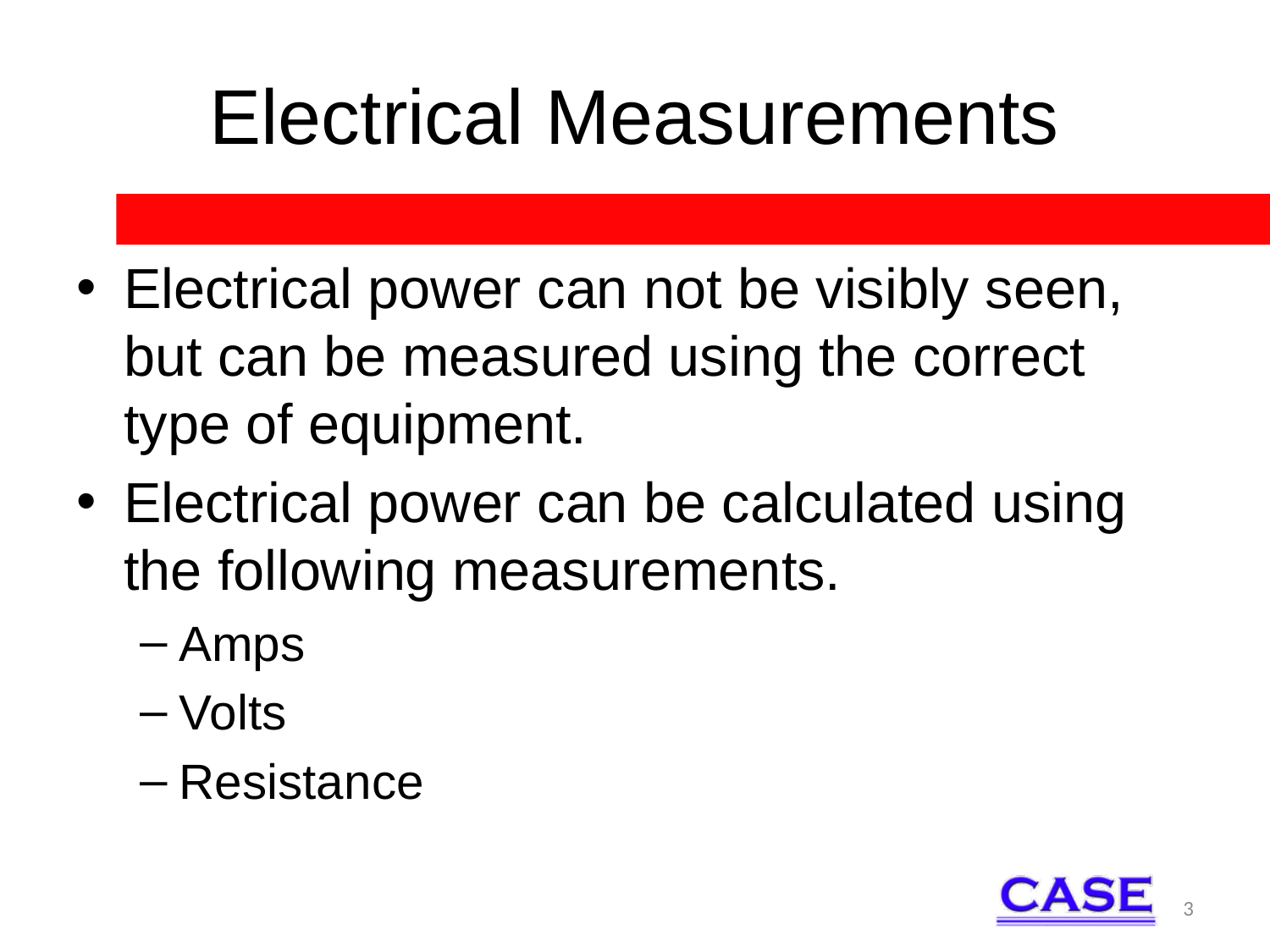

# Electrical Measurements
Electrical power can not be visibly seen, but can be measured using the correct type of equipment.
Electrical power can be calculated using the following measurements.
Amps
Volts
Resistance
3